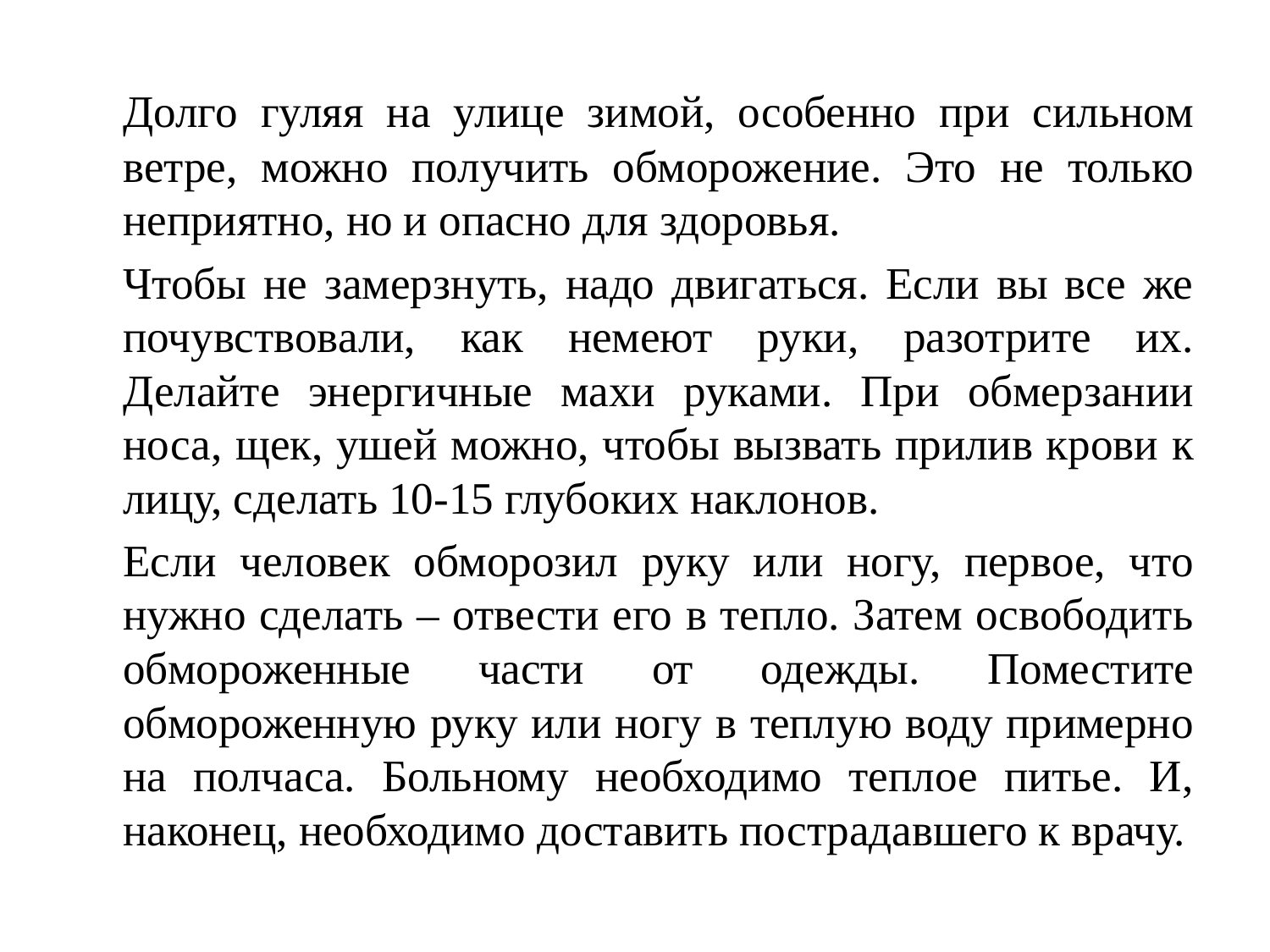

Долго гуляя на улице зимой, особенно при сильном ветре, можно получить обморожение. Это не только неприятно, но и опасно для здоровья.
		Чтобы не замерзнуть, надо двигаться. Если вы все же почувствовали, как немеют руки, разотрите их. Делайте энергичные махи руками. При обмерзании носа, щек, ушей можно, чтобы вызвать прилив крови к лицу, сделать 10-15 глубоких наклонов.
		Если человек обморозил руку или ногу, первое, что нужно сделать – отвести его в тепло. Затем освободить обмороженные части от одежды. Поместите обмороженную руку или ногу в теплую воду примерно на полчаса. Больному необходимо теплое питье. И, наконец, необходимо доставить пострадавшего к врачу.